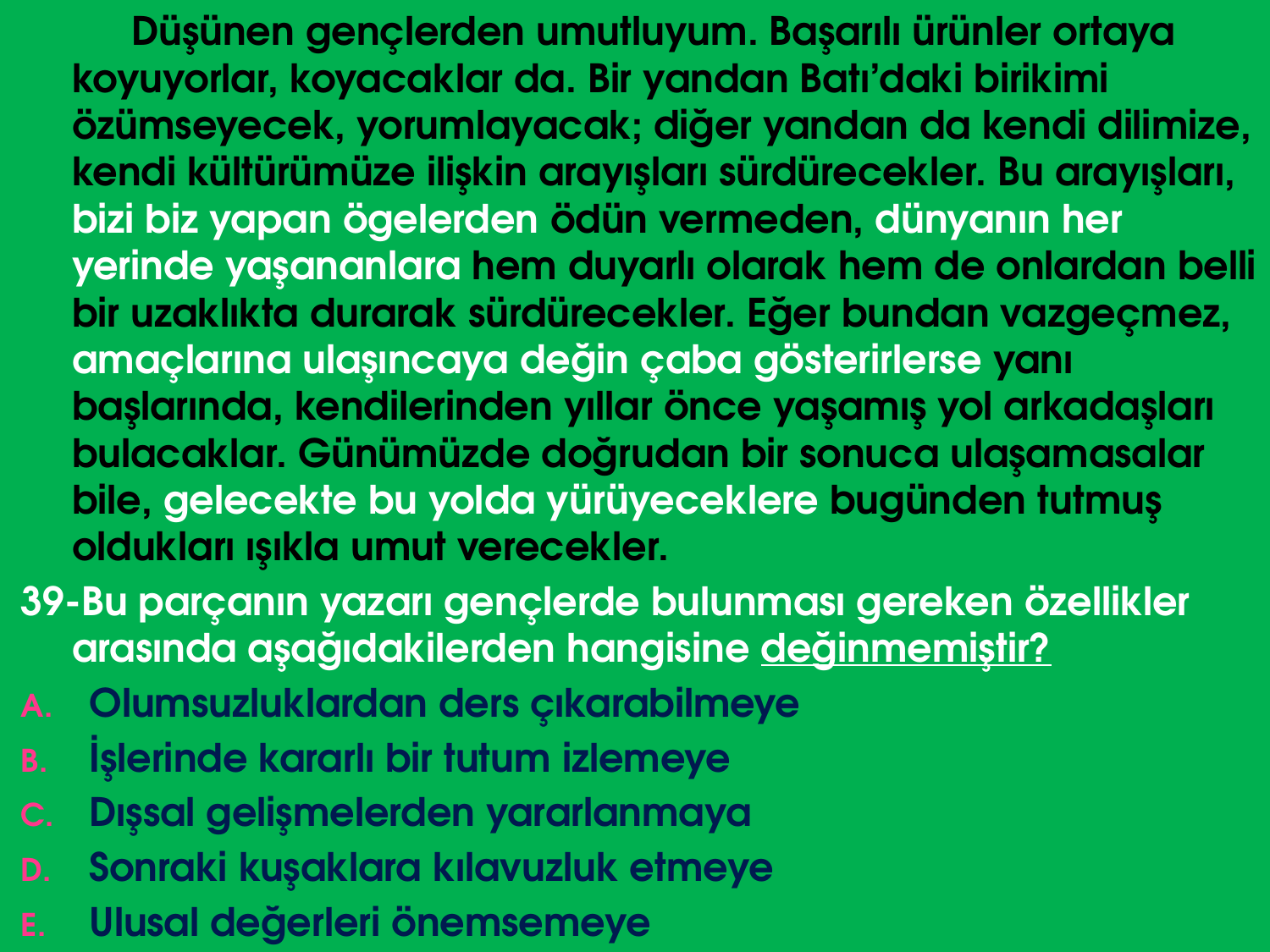

Düşünen gençlerden umutluyum. Başarılı ürünler ortaya koyuyorlar, koyacaklar da. Bir yandan Batı’daki birikimi özümseyecek, yorumlayacak; diğer yandan da kendi dilimize, kendi kültürümüze ilişkin arayışları sürdürecekler. Bu arayışları, bizi biz yapan ögelerden ödün vermeden, dünyanın her yerinde yaşananlara hem duyarlı olarak hem de onlardan belli bir uzaklıkta durarak sürdürecekler. Eğer bundan vazgeçmez, amaçlarına ulaşıncaya değin çaba gösterirlerse yanı başlarında, kendilerinden yıllar önce yaşamış yol arkadaşları bulacaklar. Günümüzde doğrudan bir sonuca ulaşamasalar bile, gelecekte bu yolda yürüyeceklere bugünden tutmuş oldukları ışıkla umut verecekler.
39-Bu parçanın yazarı gençlerde bulunması gereken özellikler arasında aşağıdakilerden hangisine değinmemiştir?
Olumsuzluklardan ders çıkarabilmeye
İşlerinde kararlı bir tutum izlemeye
Dışsal gelişmelerden yararlanmaya
Sonraki kuşaklara kılavuzluk etmeye
Ulusal değerleri önemsemeye